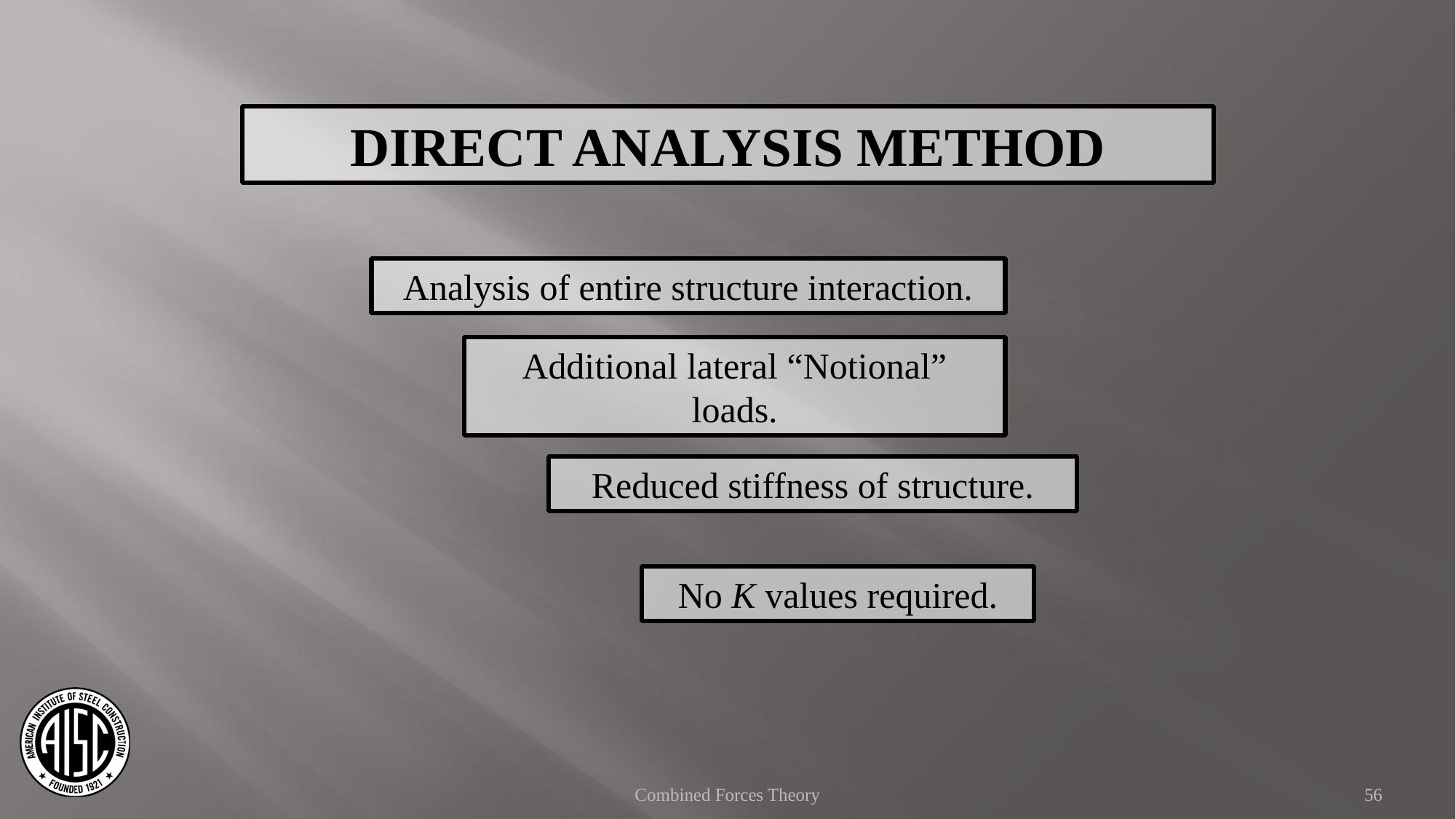

DIRECT ANALYSIS METHOD
Analysis of entire structure interaction.
Additional lateral “Notional” loads.
Reduced stiffness of structure.
No K values required.
Combined Forces Theory
56